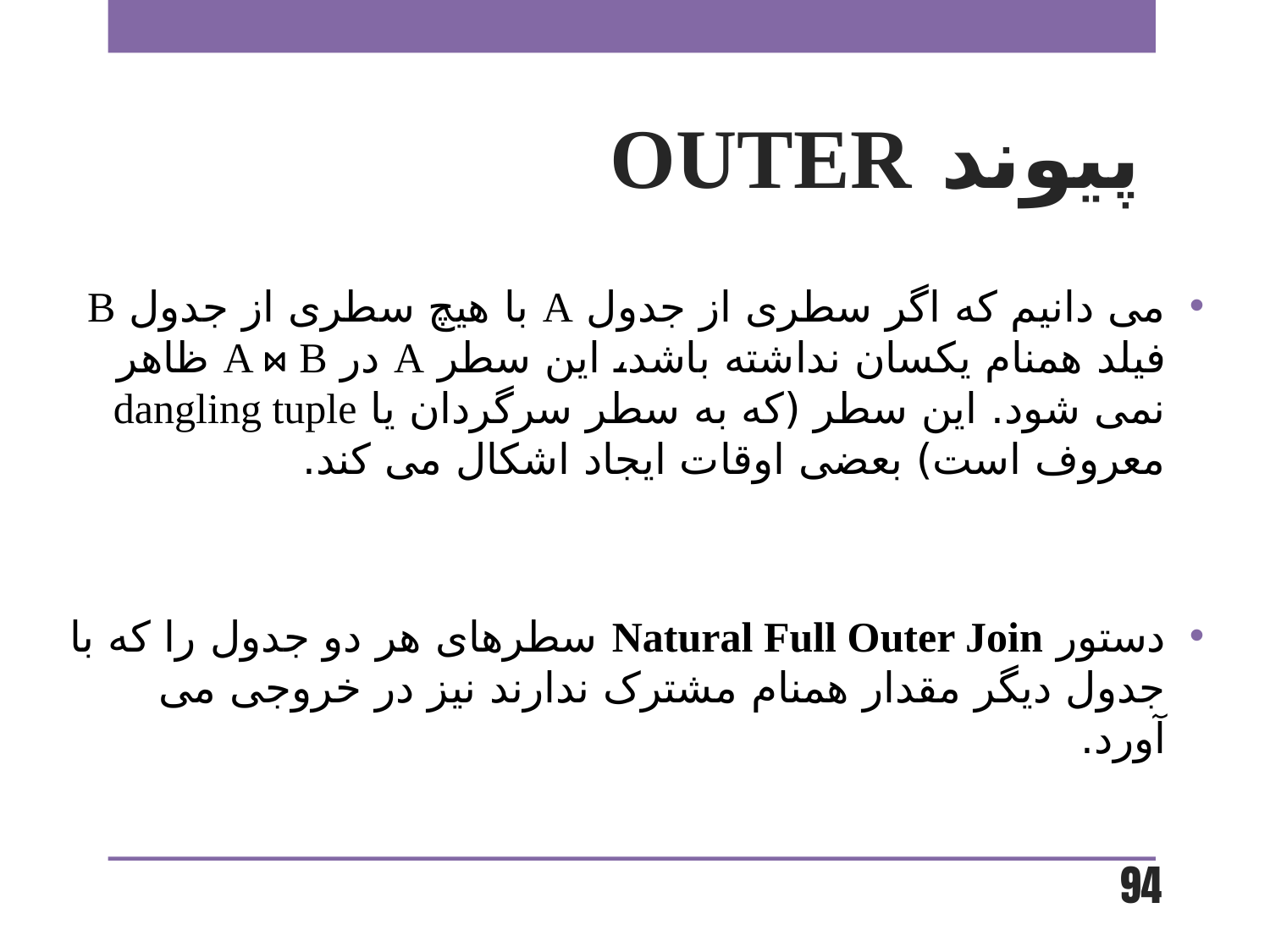

# پیوند OUTER
می دانیم که اگر سطری از جدول A با هیچ سطری از جدول B فیلد همنام یکسان نداشته باشد، این سطر A در A ⋈ B ظاهر نمی شود. این سطر (که به سطر سرگردان یا dangling tuple معروف است) بعضی اوقات ایجاد اشکال می کند.

دستور Natural Full Outer Join سطرهای هر دو جدول را که با جدول دیگر مقدار همنام مشترک ندارند نیز در خروجی می آورد.

94